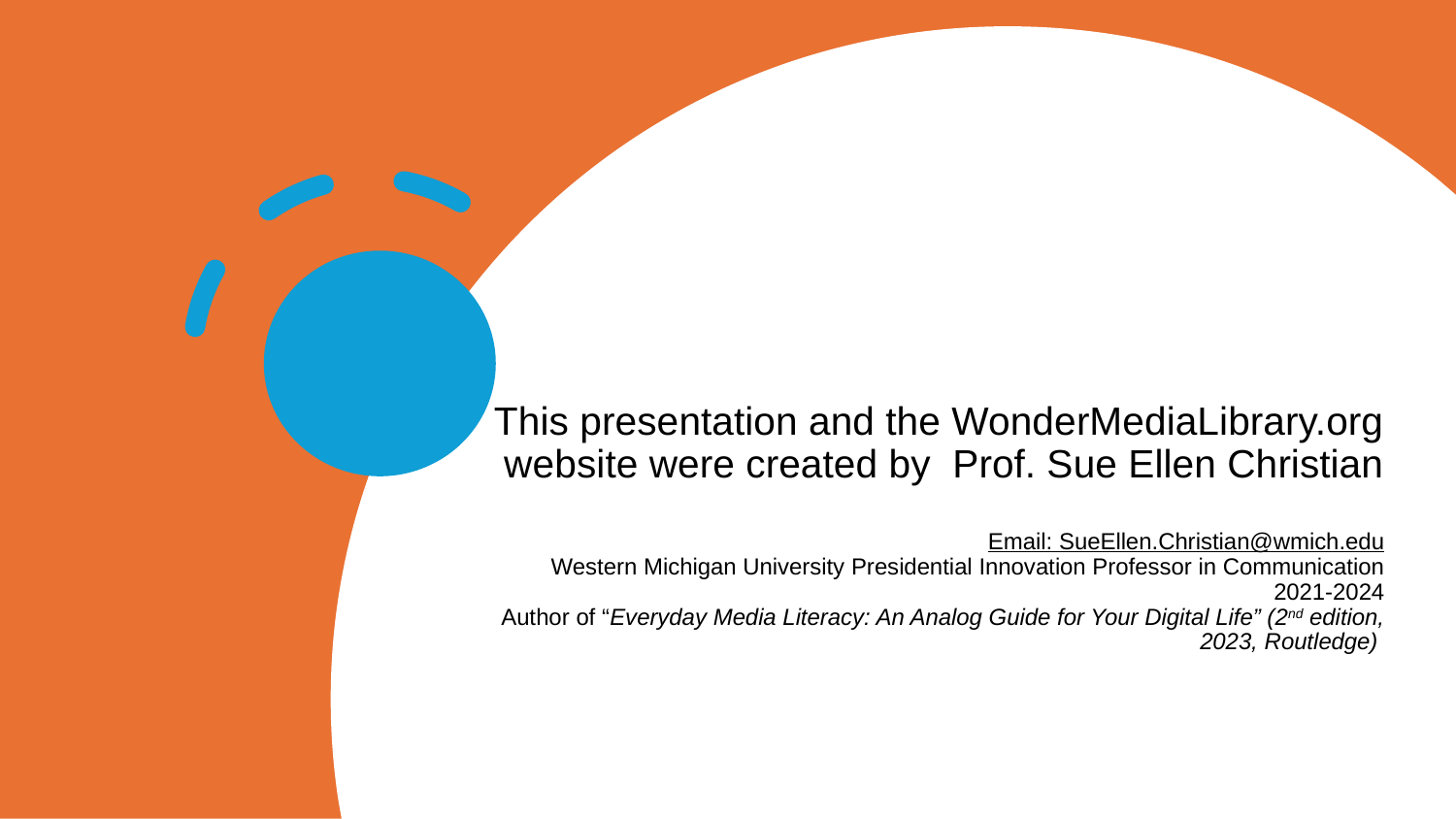

# This presentation and the WonderMediaLibrary.org website were created by  Prof. Sue Ellen Christian

Email: SueEllen.Christian@wmich.edu
Western Michigan University Presidential Innovation Professor in Communication 2021-2024
Author of “Everyday Media Literacy: An Analog Guide for Your Digital Life” (2nd edition, 2023, Routledge)